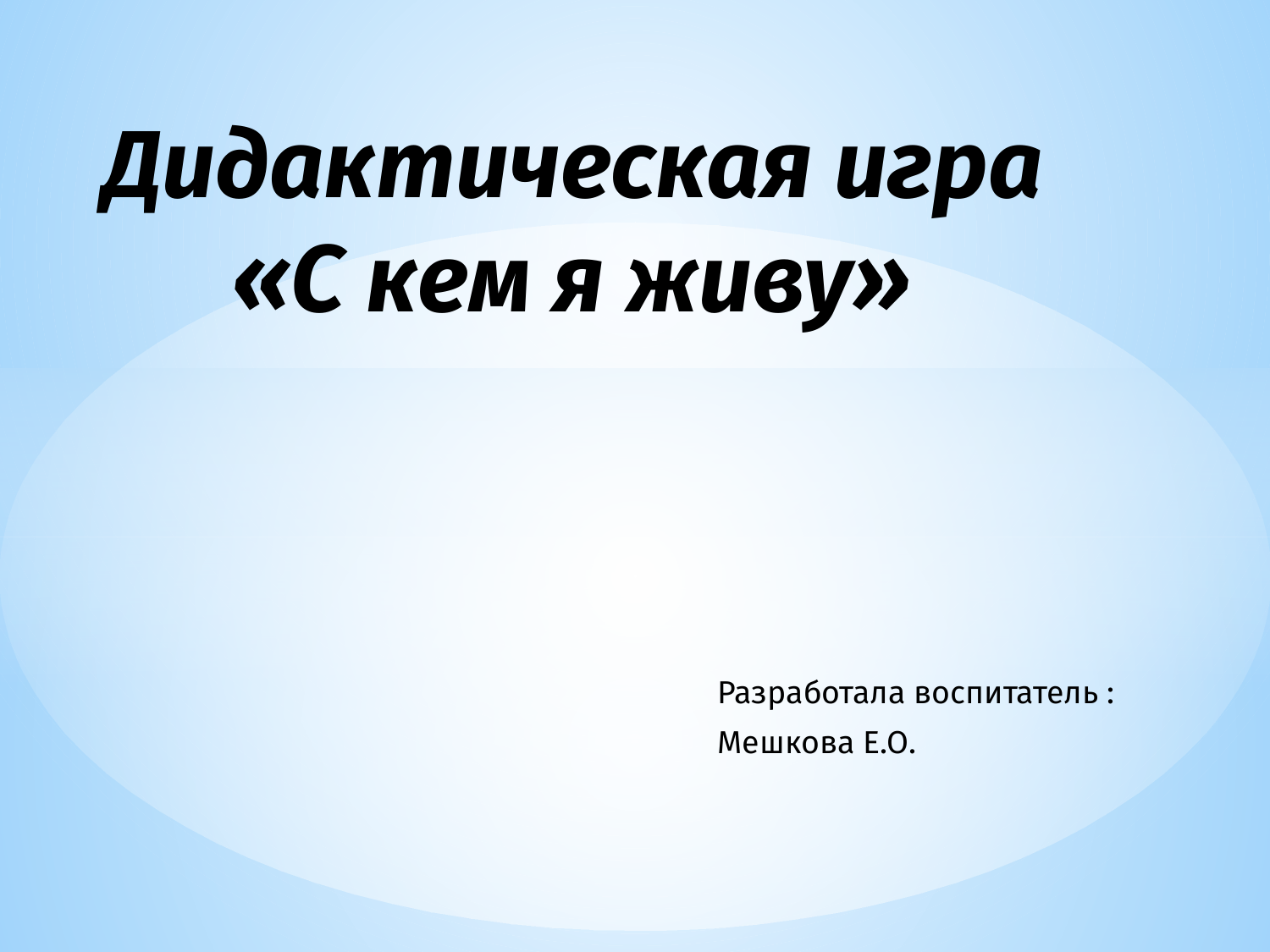

# Дидактическая игра «С кем я живу»
Разработала воспитатель :
Мешкова Е.О.